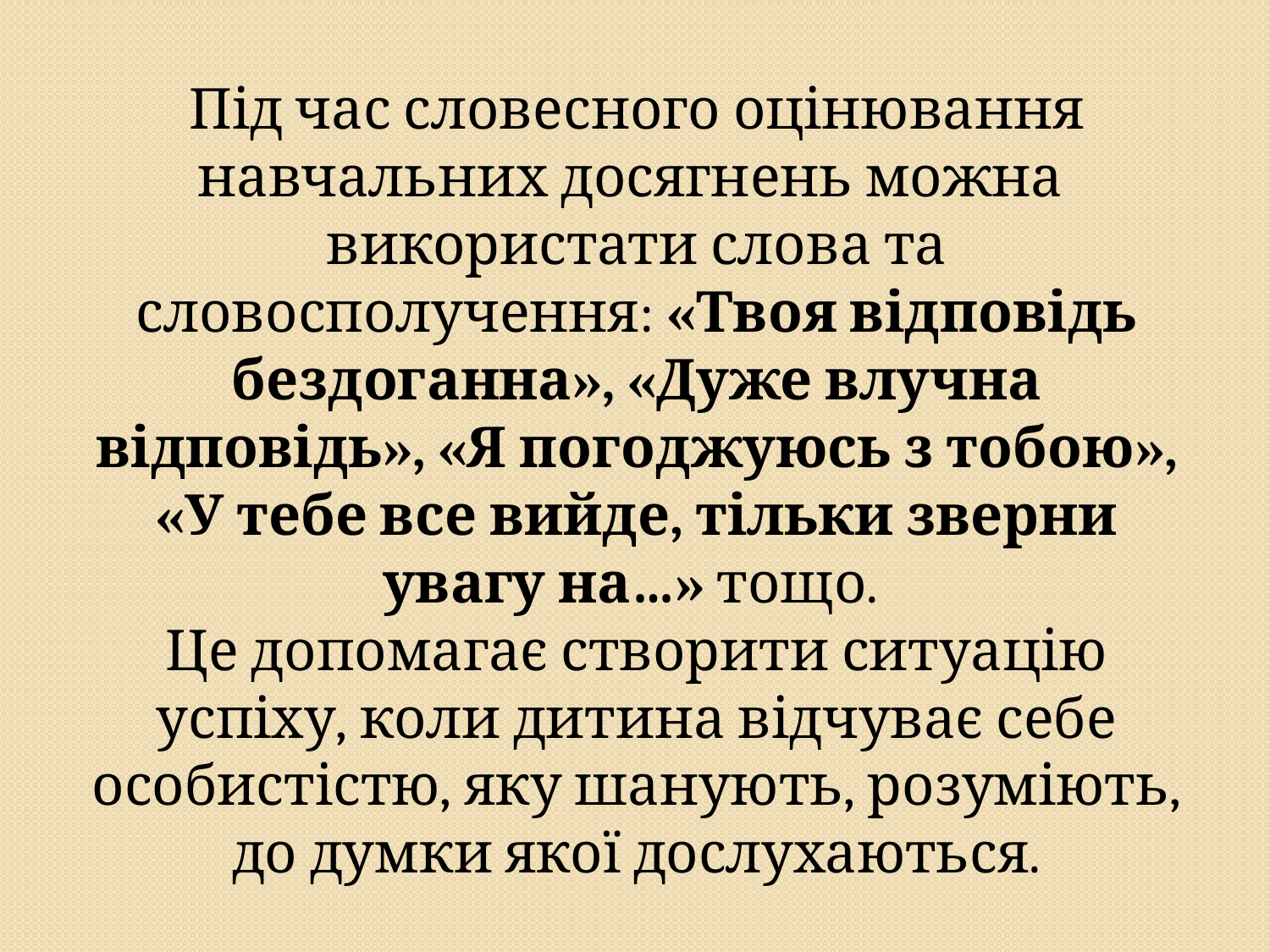

Під час словесного оцінювання навчальних досягнень можна  використати слова та словосполучення: «Твоя відповідь бездоганна», «Дуже влучна відповідь», «Я погоджуюсь з тобою», «У тебе все вийде, тільки зверни увагу на…» тощо.
Це допомагає створити ситуацію успіху, коли дитина відчуває себе особистістю, яку шанують, розуміють, до думки якої дослухаються.